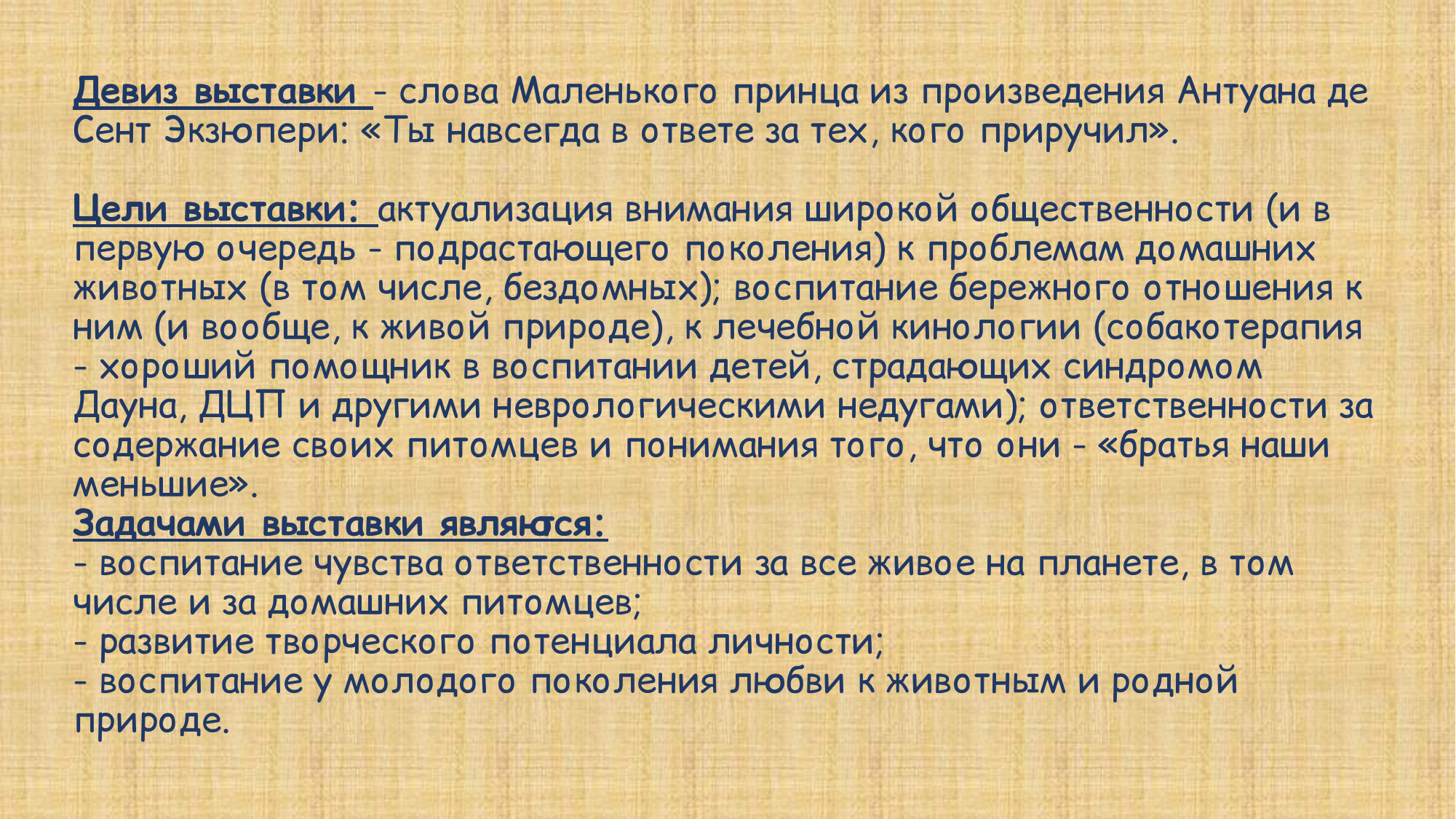

# Девиз выставки - слова Маленького принца из произведения Антуана де Сент Экзюпери: «Ты навсегда в ответе за тех, кого приручил». Цели выставки: актуализация внимания широкой общественности (и в первую очередь - подрастающего поколения) к проблемам домашних животных (в том числе, бездомных); воспитание бережного отношения к ним (и вообще, к живой природе), к лечебной кинологии (собакотерапия - хороший помощник в воспитании детей, страдающих синдромом Дауна, ДЦП и другими неврологическими недугами); ответственности за содержание своих питомцев и понимания того, что они - «братья наши меньшие». Задачами выставки являются: - воспитание чувства ответственности за все живое на планете, в том числе и за домашних питомцев; - развитие творческого потенциала личности; - воспитание у молодого поколения любви к животным и родной природе.